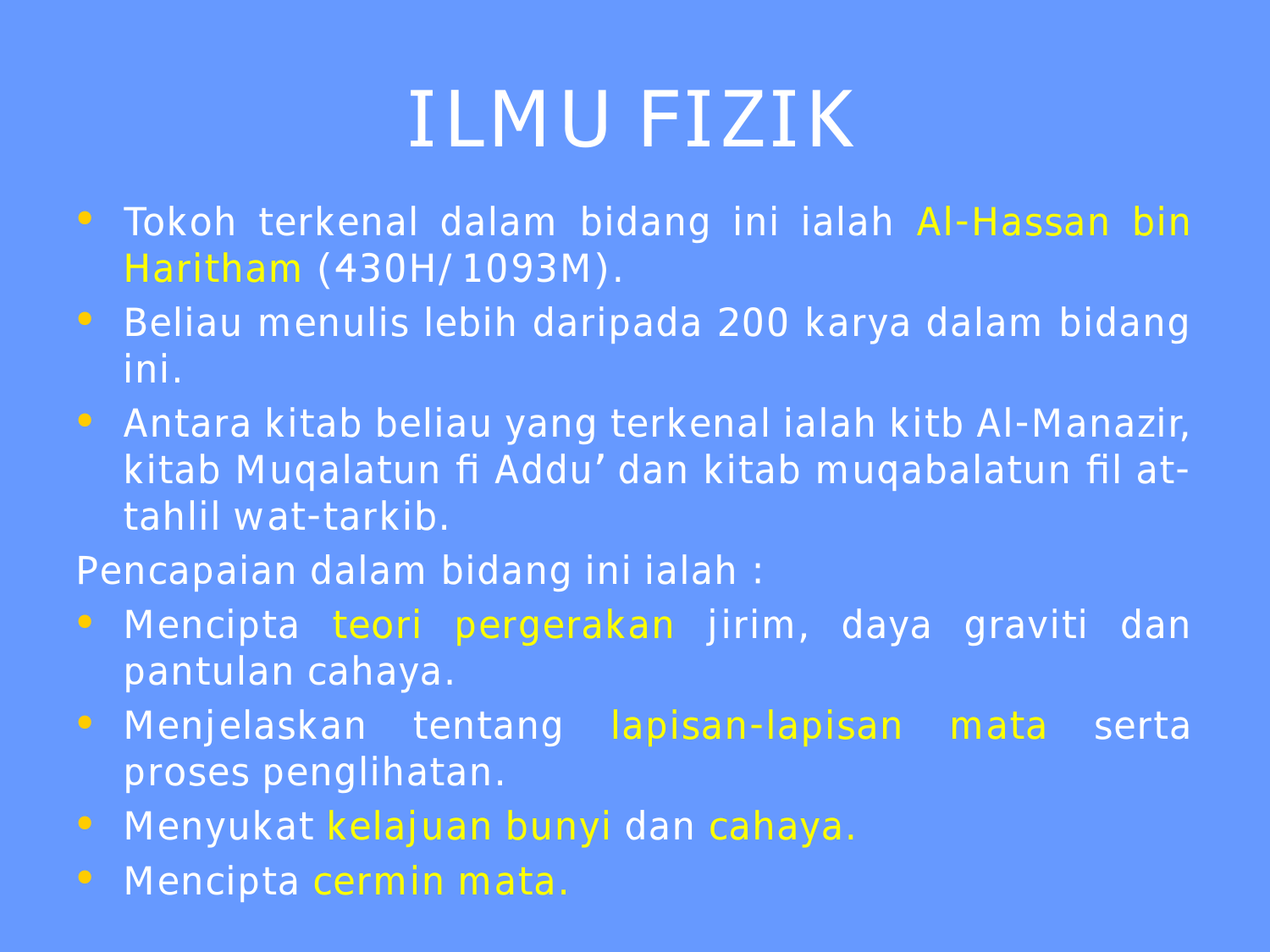

ILMU FIZIK
Tokoh terkenal dalam bidang ini ialah Al-Hassan bin Haritham (430H/1093M).
Beliau menulis lebih daripada 200 karya dalam bidang ini.
Antara kitab beliau yang terkenal ialah kitb Al-Manazir, kitab Muqalatun fi Addu’ dan kitab muqabalatun fil at-tahlil wat-tarkib.
Pencapaian dalam bidang ini ialah :
Mencipta teori pergerakan jirim, daya graviti dan pantulan cahaya.
Menjelaskan tentang lapisan-lapisan mata serta proses penglihatan.
Menyukat kelajuan bunyi dan cahaya.
Mencipta cermin mata.